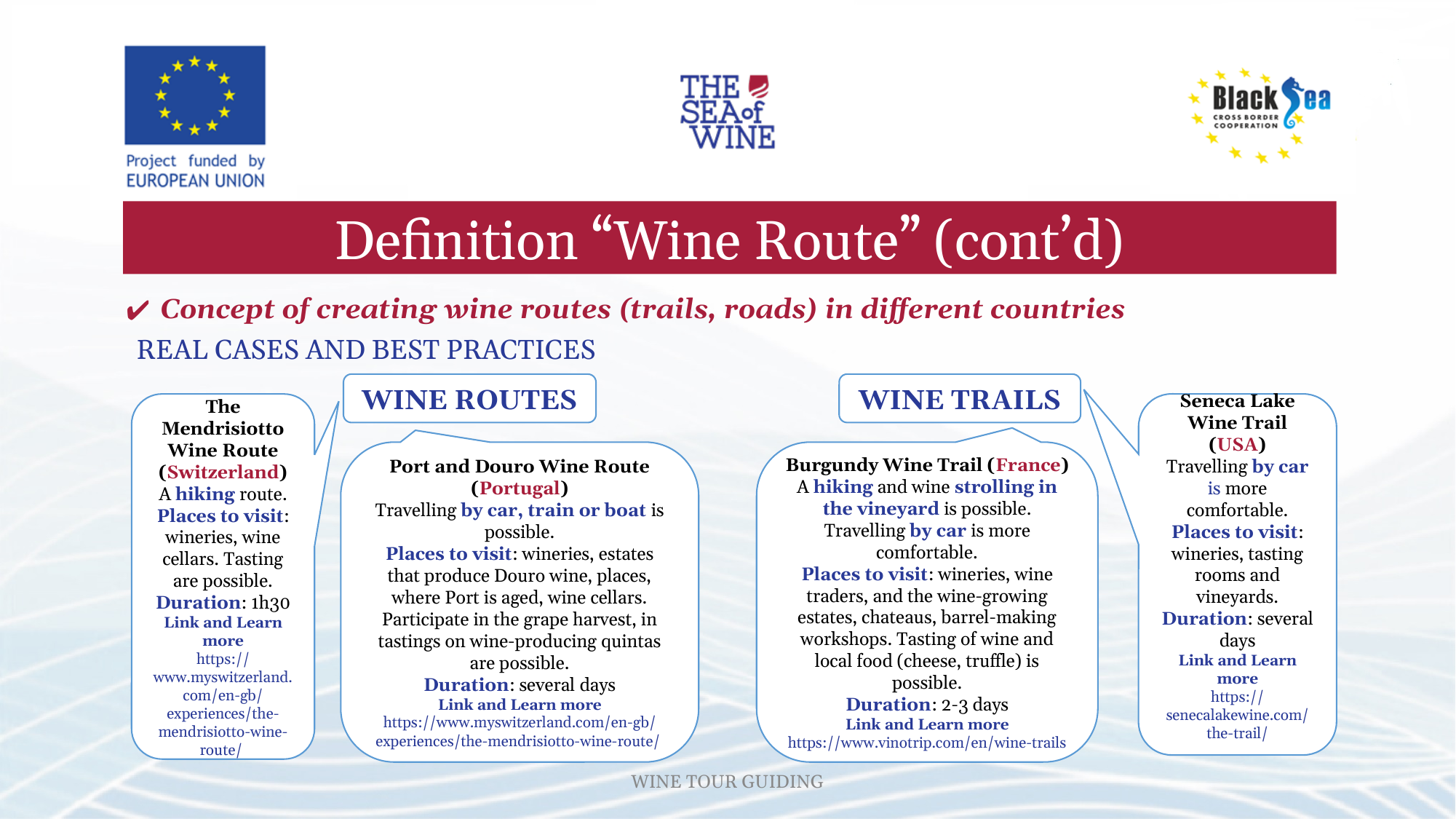

Definition “Wine Route” (cont’d)
Concept of creating wine routes (trails, roads) in different countries
REAL CASES AND BEST PRACTICES
WINE ROUTES
WINE TRAILS
The Mendrisiotto Wine Route (Switzerland)
A hiking route.
Places to visit: wineries, wine cellars. Tasting are possible.
Duration: 1h30
Link and Learn more
https://www.myswitzerland.com/en-gb/experiences/the-mendrisiotto-wine-route/
Seneca Lake Wine Trail (USA)
Travelling by car is more comfortable.
Places to visit: wineries, tasting rooms and vineyards.
Duration: several days
Link and Learn more
https://senecalakewine.com/the-trail/

Port and Douro Wine Route (Portugal)
Travelling by car, train or boat is possible.
Places to visit: wineries, estates that produce Douro wine, places, where Port is aged, wine cellars. Participate in the grape harvest, in tastings on wine-producing quintas are possible.
Duration: several days
Link and Learn more
https://www.myswitzerland.com/en-gb/experiences/the-mendrisiotto-wine-route/
Burgundy Wine Trail (France)
A hiking and wine strolling in the vineyard is possible. Travelling by car is more comfortable.
Places to visit: wineries, wine traders, and the wine-growing estates, chateaus, barrel-making workshops. Tasting of wine and local food (cheese, truffle) is possible.
Duration: 2-3 days
Link and Learn more
https://www.vinotrip.com/en/wine-trails
WINE TOUR GUIDING